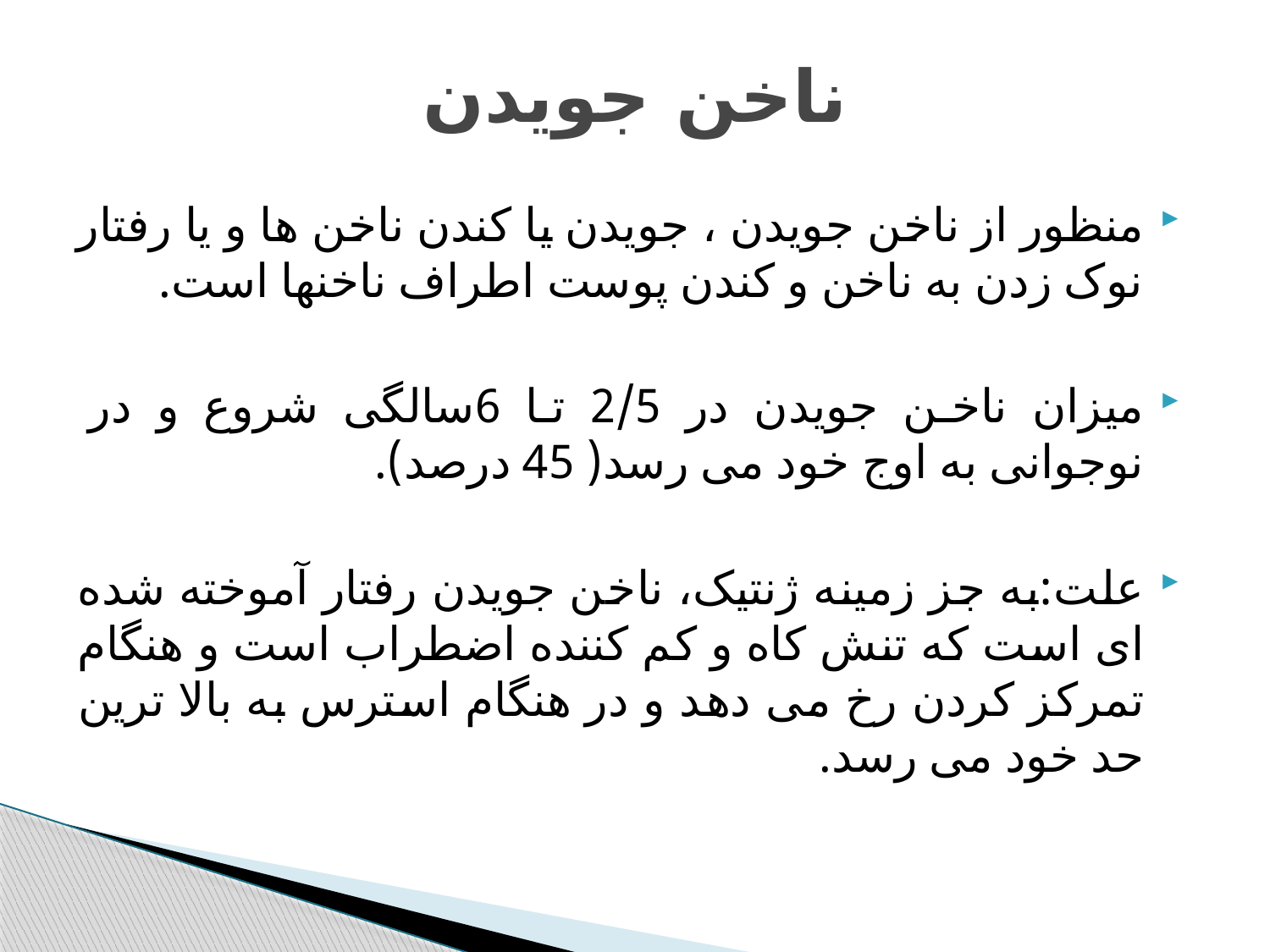

# ناخن جویدن
منظور از ناخن جویدن ، جویدن یا کندن ناخن ها و یا رفتار نوک زدن به ناخن و کندن پوست اطراف ناخنها است.

میزان ناخن جویدن در 2/5 تا 6سالگی شروع و در نوجوانی به اوج خود می رسد( 45 درصد).

علت:به جز زمینه ژنتیک، ناخن جویدن رفتار آموخته شده ای است که تنش کاه و کم کننده اضطراب است و هنگام تمرکز کردن رخ می دهد و در هنگام استرس به بالا ترین حد خود می رسد.